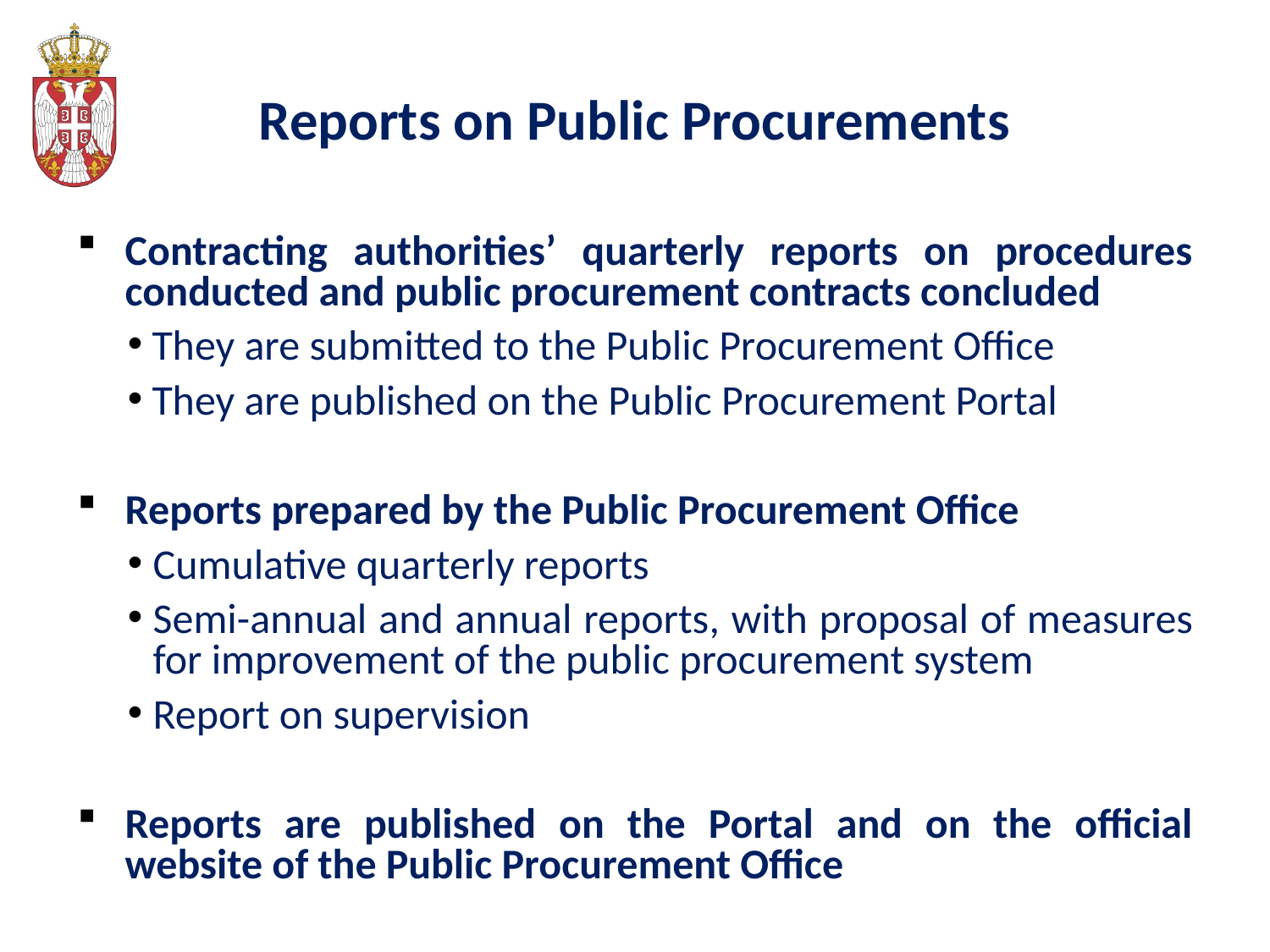

# Reports on Public Procurements
Contracting authorities’ quarterly reports on procedures conducted and public procurement contracts concluded
 They are submitted to the Public Procurement Office
 They are published on the Public Procurement Portal

Reports prepared by the Public Procurement Office
Cumulative quarterly reports
Semi-annual and annual reports, with proposal of measures for improvement of the public procurement system
Report on supervision

Reports are published on the Portal and on the official website of the Public Procurement Office